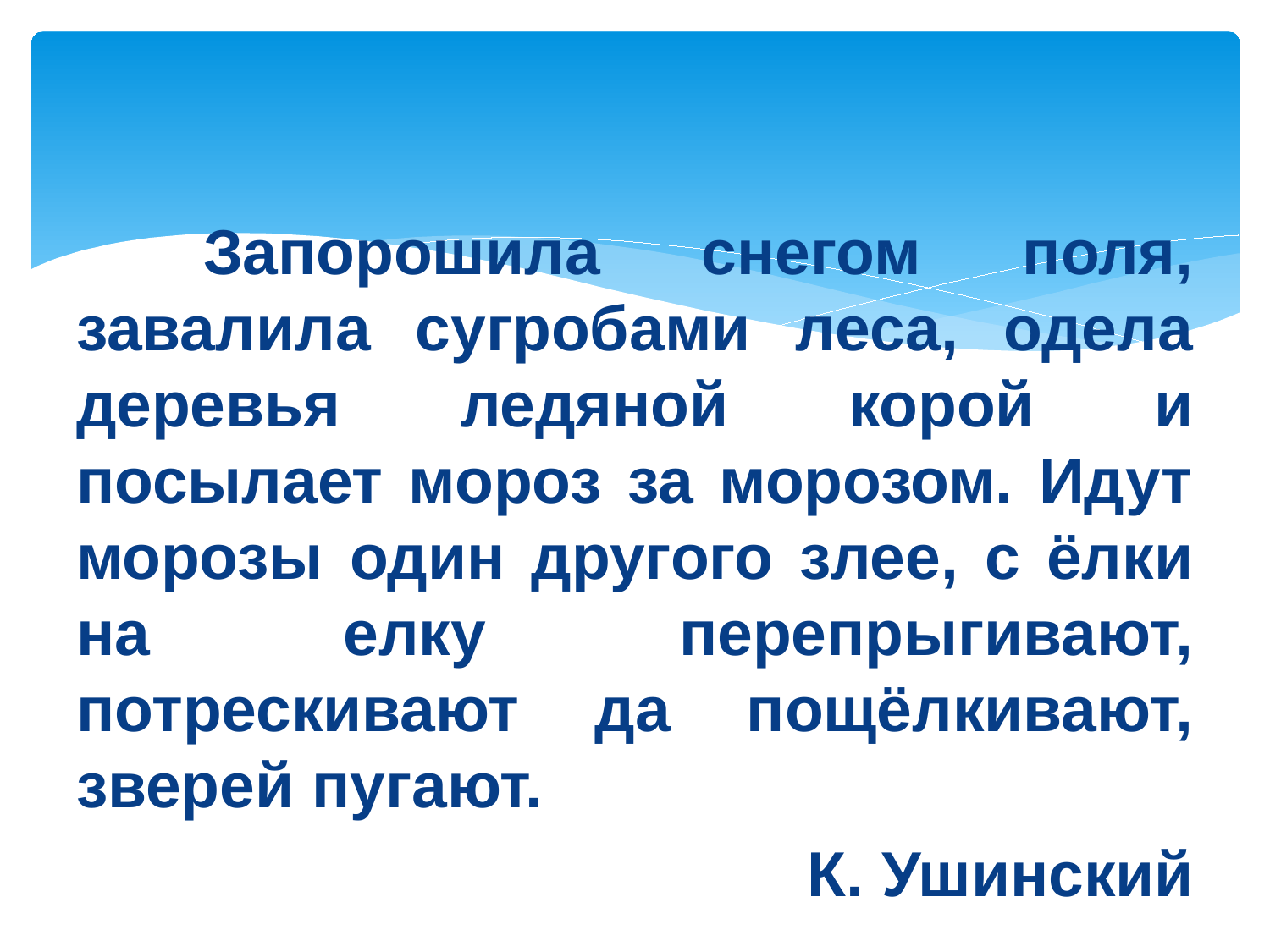

#

	Запорошила снегом поля, завалила сугробами леса, одела деревья ледяной корой и посылает мороз за морозом. Идут морозы один другого злее, с ёлки на елку перепрыгивают, потрескивают да пощёлкивают, зверей пугают.
К. Ушинский